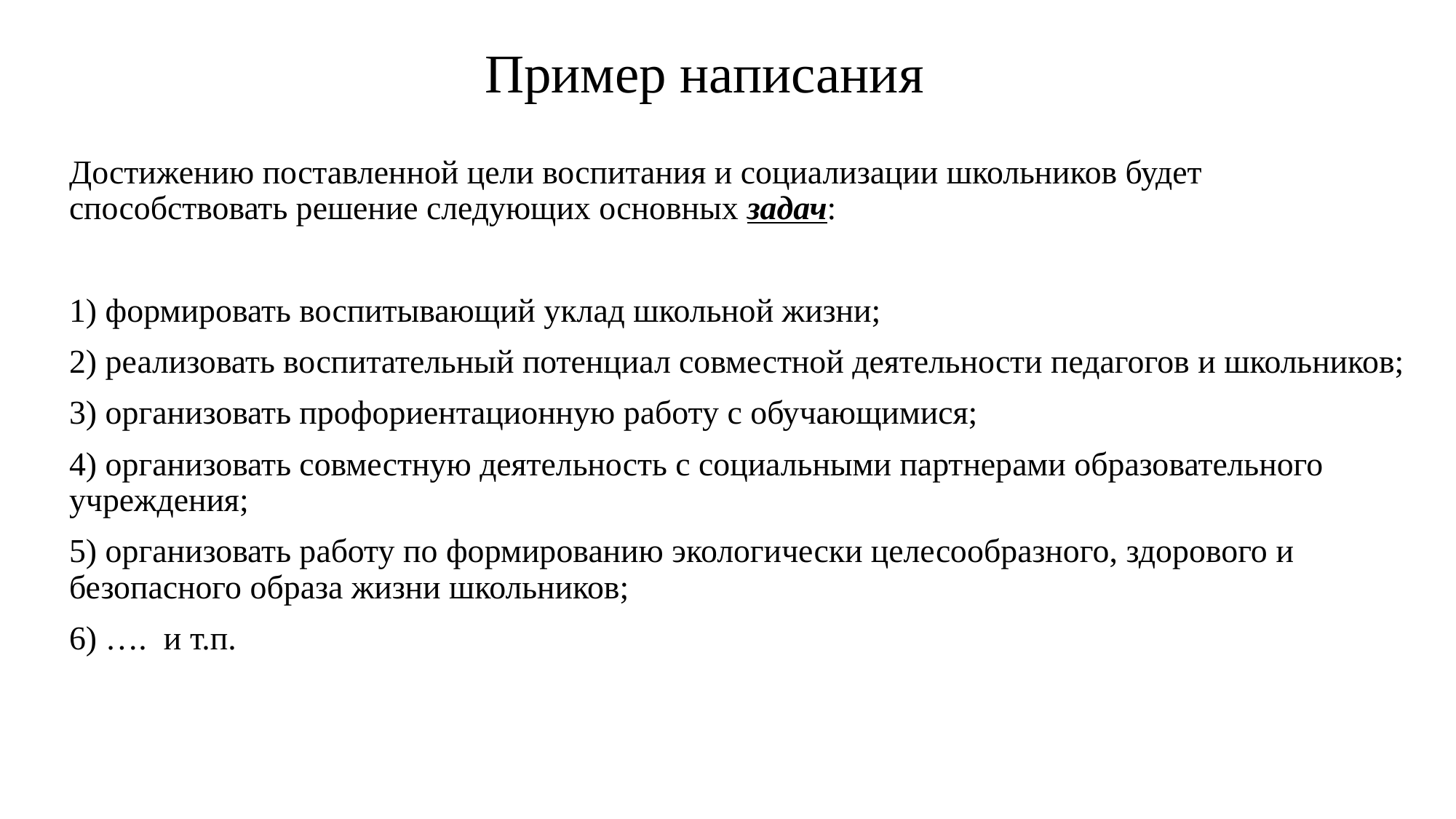

Пример написания
Достижению поставленной цели воспитания и социализации школьников будет способствовать решение следующих основных задач:

1) формировать воспитывающий уклад школьной жизни;
2) реализовать воспитательный потенциал совместной деятельности педагогов и школьников;
3) организовать профориентационную работу с обучающимися;
4) организовать совместную деятельность с социальными партнерами образовательного учреждения;
5) организовать работу по формированию экологически целесообразного, здорового и безопасного образа жизни школьников;
6) ….  и т.п.